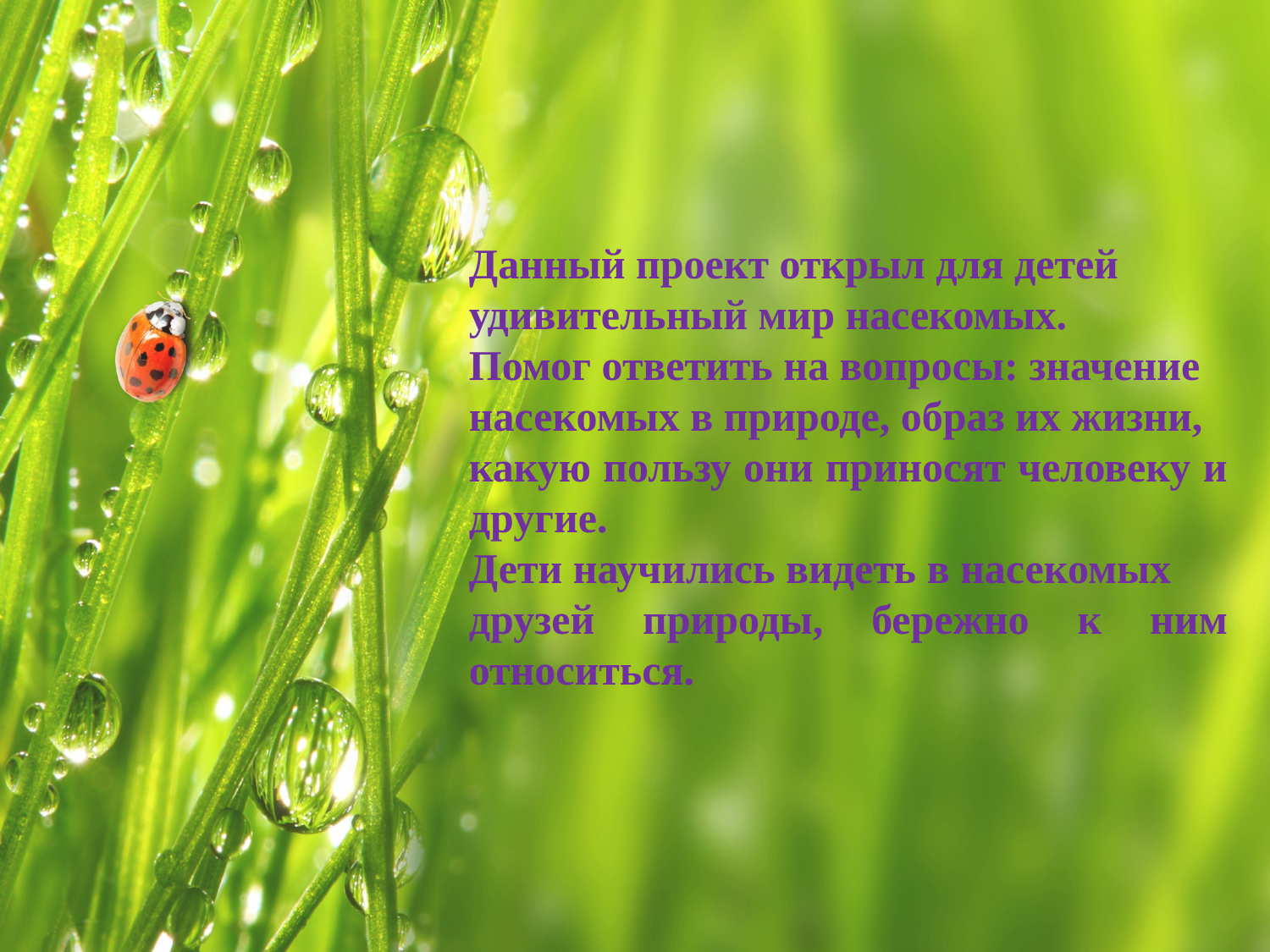

Данный проект открыл для детей
удивительный мир насекомых.
Помог ответить на вопросы: значение
насекомых в природе, образ их жизни,
какую пользу они приносят человеку и другие.
Дети научились видеть в насекомых
друзей природы, бережно к ним относиться.